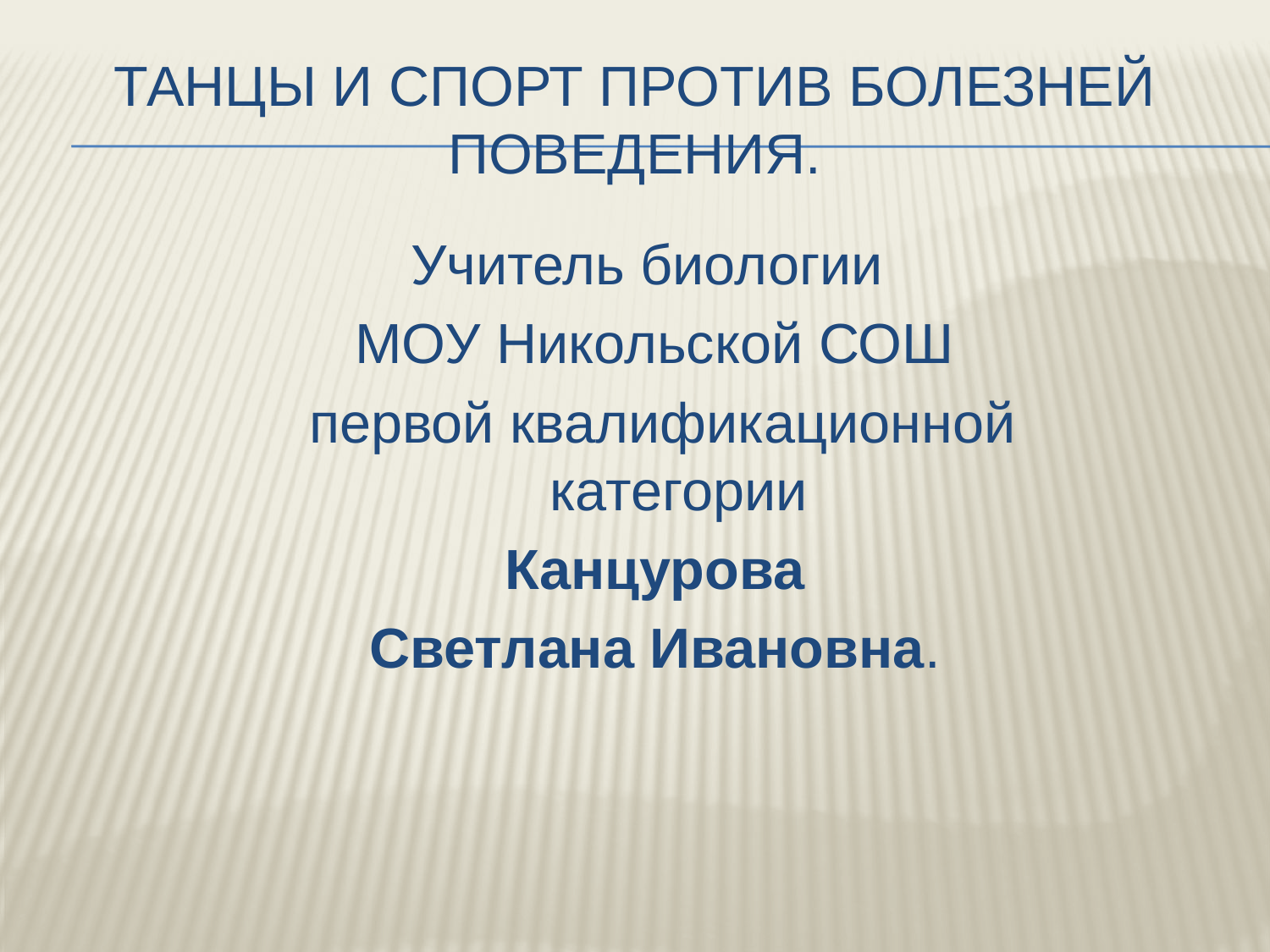

# Танцы и спорт против болезней поведения.
Учитель биологии
МОУ Никольской СОШ
 первой квалификационной категории
 Канцурова
Светлана Ивановна.